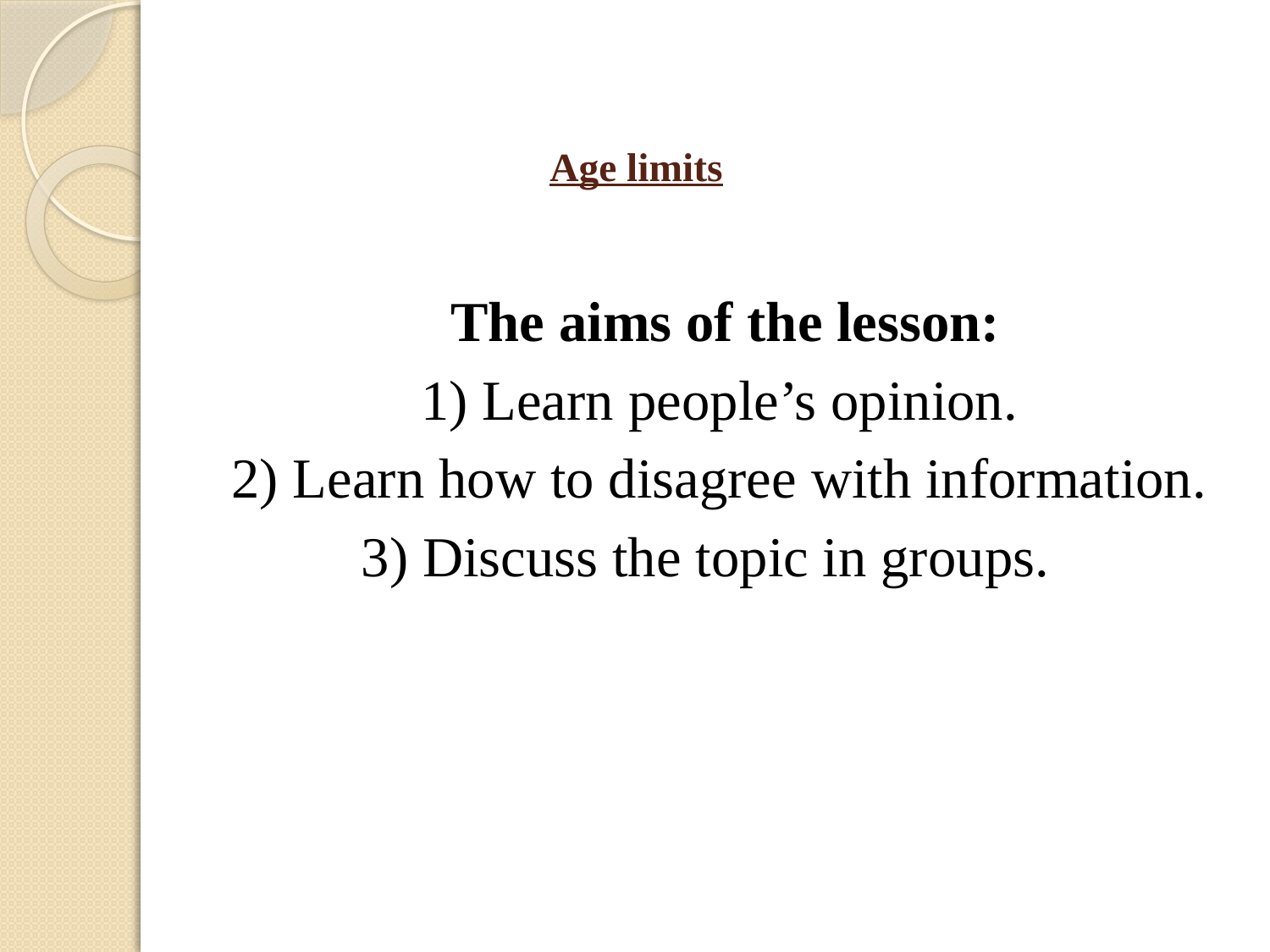

# Age limits

The aims of the lesson:
1) Learn people’s opinion.
2) Learn how to disagree with information.
3) Discuss the topic in groups.